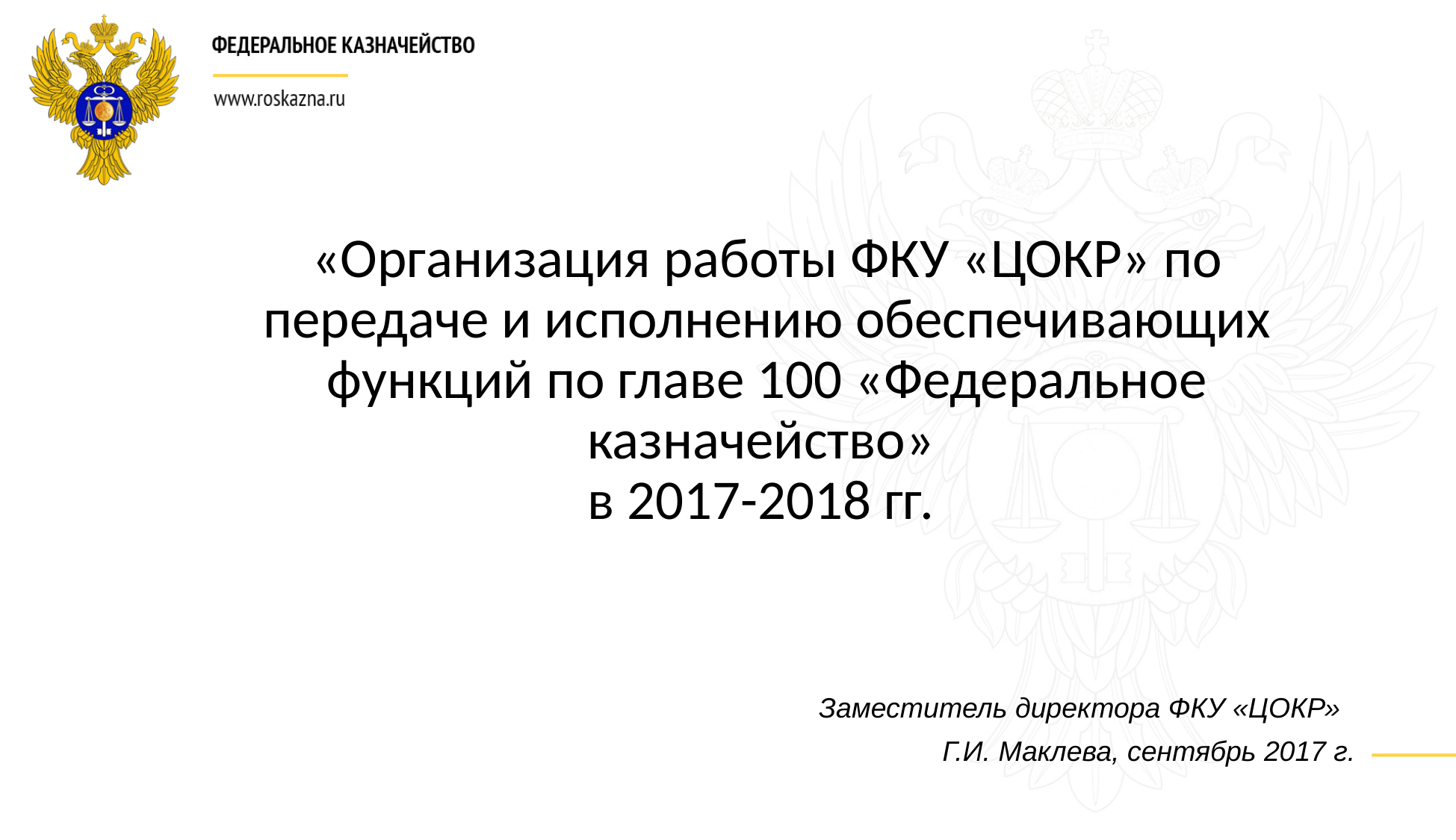

# «Организация работы ФКУ «ЦОКР» по передаче и исполнению обеспечивающих функций по главе 100 «Федеральное казначейство» в 2017-2018 гг.
Заместитель директора ФКУ «ЦОКР»
Г.И. Маклева, сентябрь 2017 г.